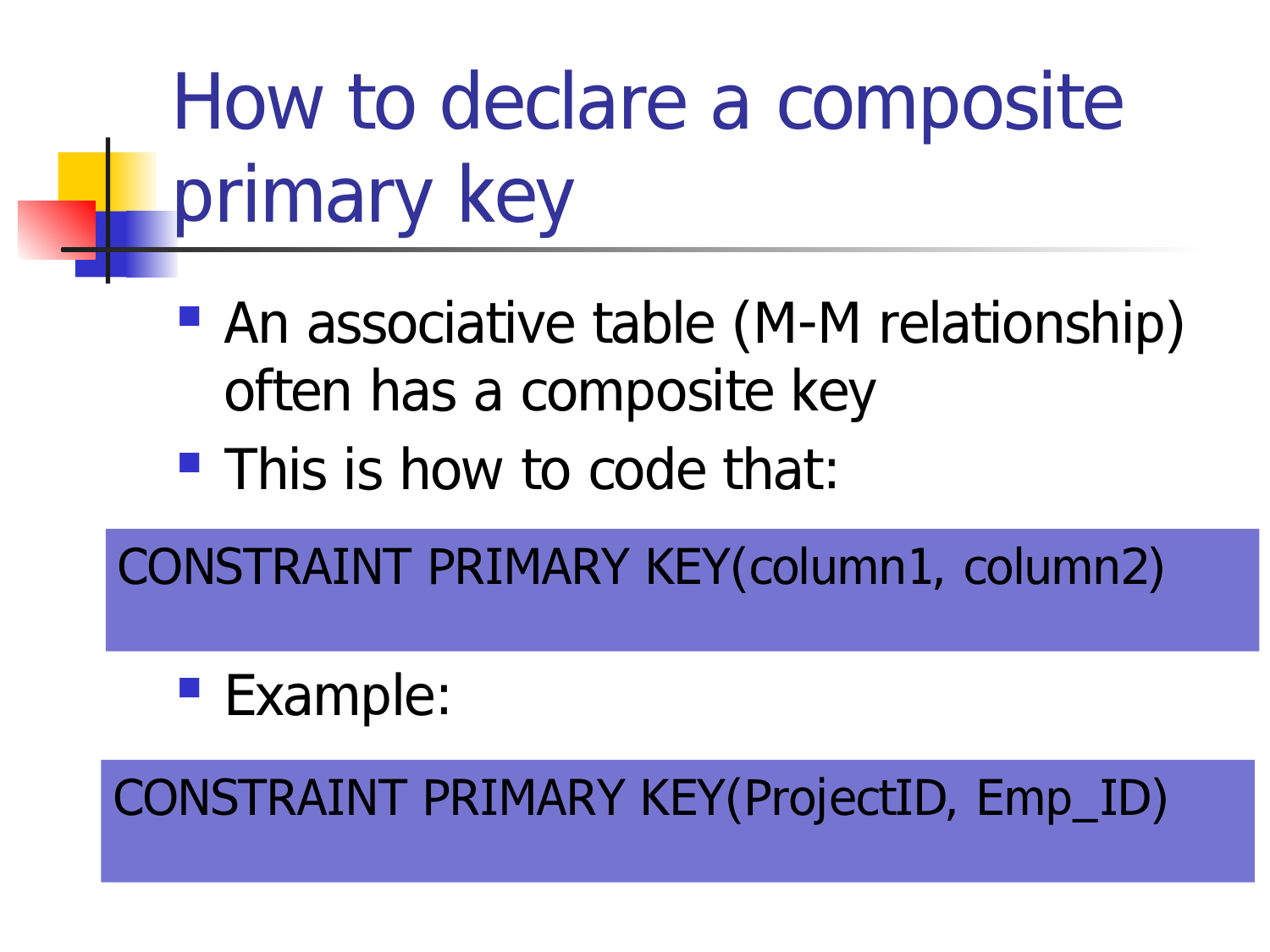

# How to declare a composite primary key
An associative table (M-M relationship) often has a composite key
This is how to code that:

Example:
CONSTRAINT PRIMARY KEY(column1, column2)

CONSTRAINT PRIMARY KEY(ProjectID, Emp_ID)